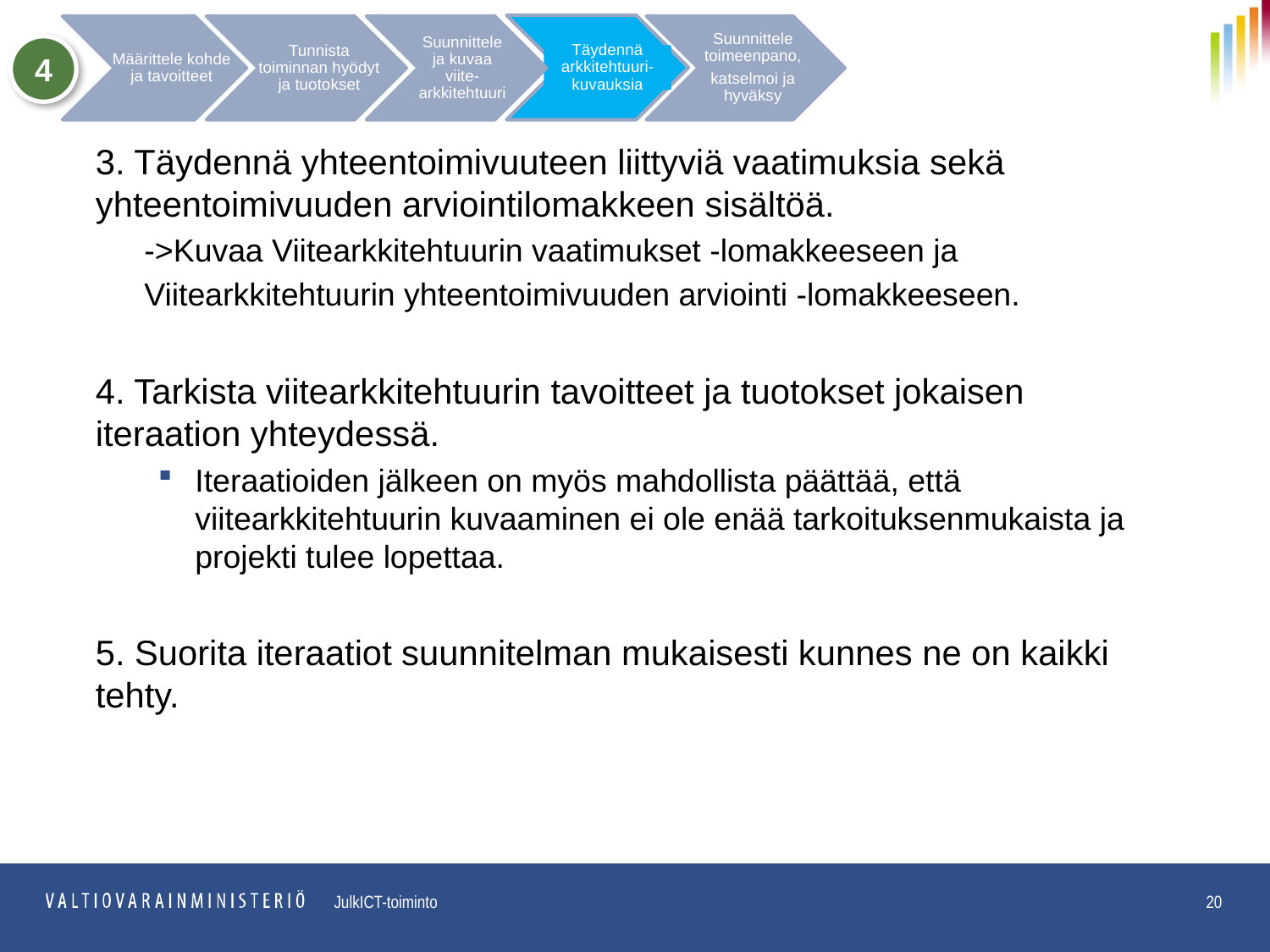

Tunnista toiminnan hyödyt ja tuotokset

Suunnittele toimeenpano,
katselmoi ja hyväksy

Määrittele kohde ja tavoitteet

Täydennä arkkitehtuuri-kuvauksia

Suunnittele ja kuvaa viite-arkkitehtuuri
4
3. Täydennä yhteentoimivuuteen liittyviä vaatimuksia sekä yhteentoimivuuden arviointilomakkeen sisältöä.
->Kuvaa Viitearkkitehtuurin vaatimukset -lomakkeeseen ja
Viitearkkitehtuurin yhteentoimivuuden arviointi -lomakkeeseen.

4. Tarkista viitearkkitehtuurin tavoitteet ja tuotokset jokaisen iteraation yhteydessä.
Iteraatioiden jälkeen on myös mahdollista päättää, että viitearkkitehtuurin kuvaaminen ei ole enää tarkoituksenmukaista ja projekti tulee lopettaa.

5. Suorita iteraatiot suunnitelman mukaisesti kunnes ne on kaikki tehty.

20